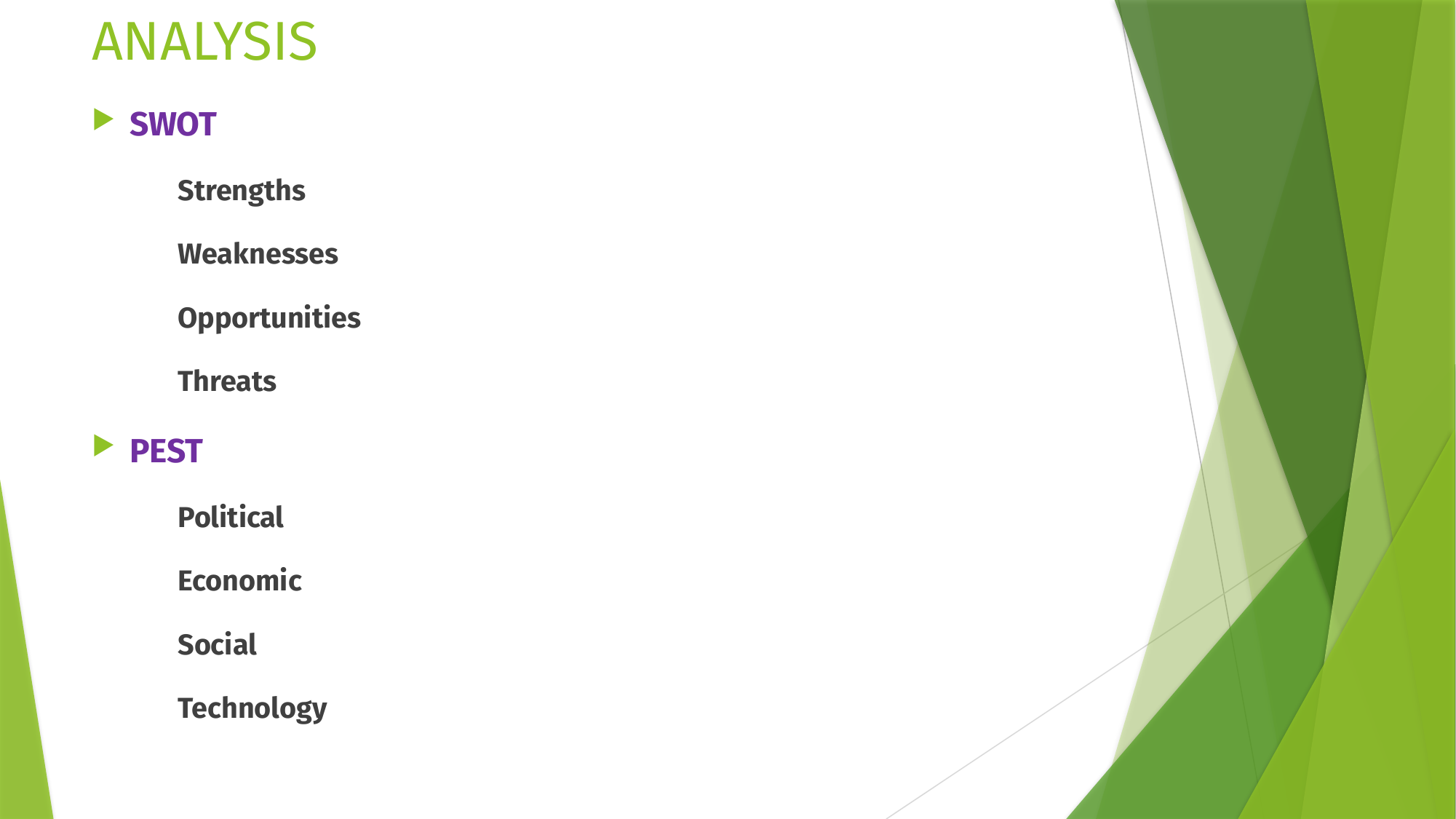

# ANALYSIS
SWOT
	Strengths
	Weaknesses
	Opportunities
	Threats
PEST
	Political
	Economic
	Social
	Technology